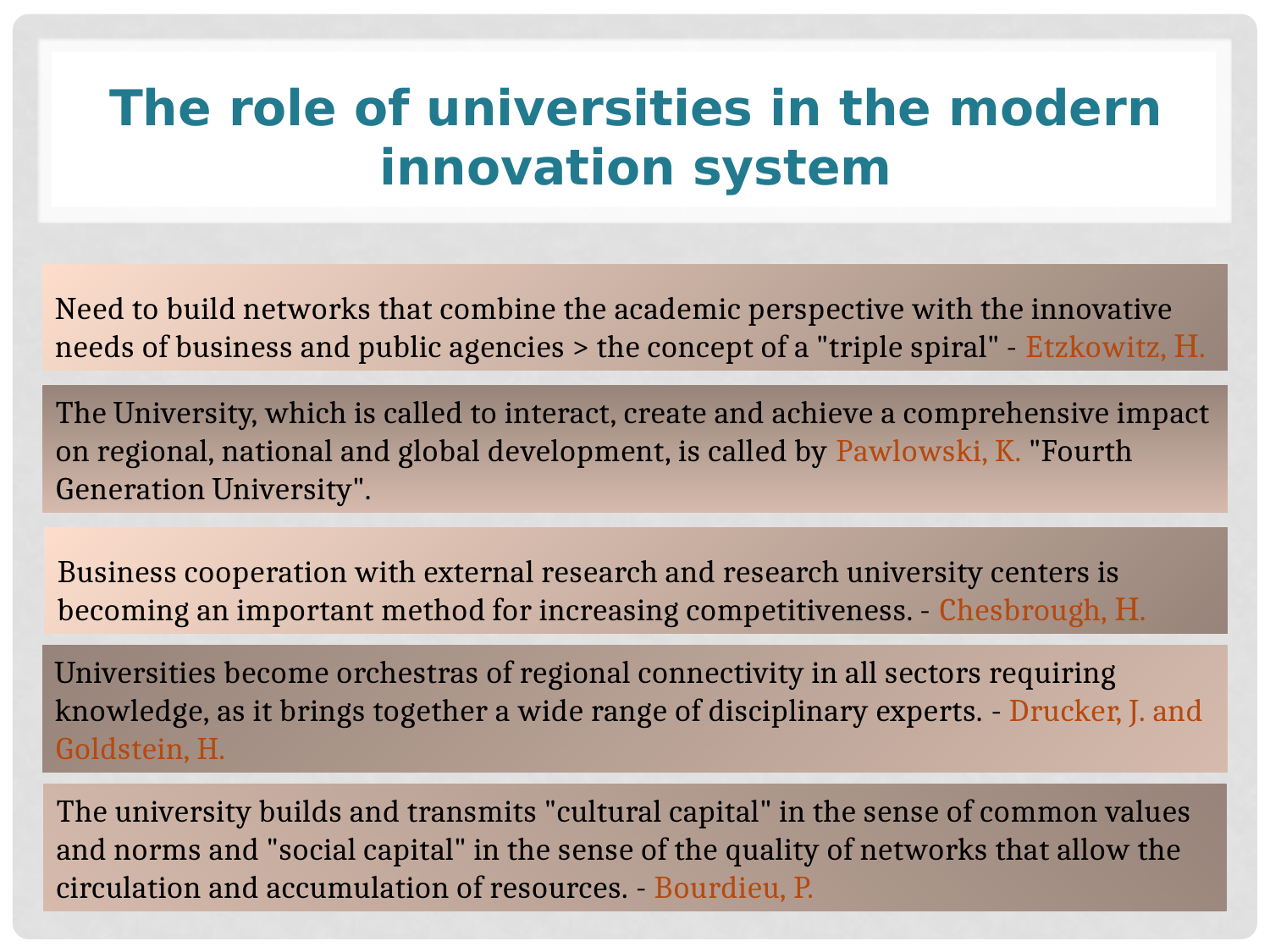

The role of universities in the modern innovation system

Need to build networks that combine the academic perspective with the innovative needs of business and public agencies > the concept of a "triple spiral" - Etzkowitz, Н.
The University, which is called to interact, create and achieve a comprehensive impact on regional, national and global development, is called by Pawlowski, K. "Fourth Generation University".

Business cooperation with external research and research university centers is becoming an important method for increasing competitiveness. - Chesbrough, Н.
Universities become orchestras of regional connectivity in all sectors requiring knowledge, as it brings together a wide range of disciplinary experts. - Drucker, J. and Goldstein, H.
The university builds and transmits "cultural capital" in the sense of common values and norms and "social capital" in the sense of the quality of networks that allow the circulation and accumulation of resources. - Bourdieu, P.